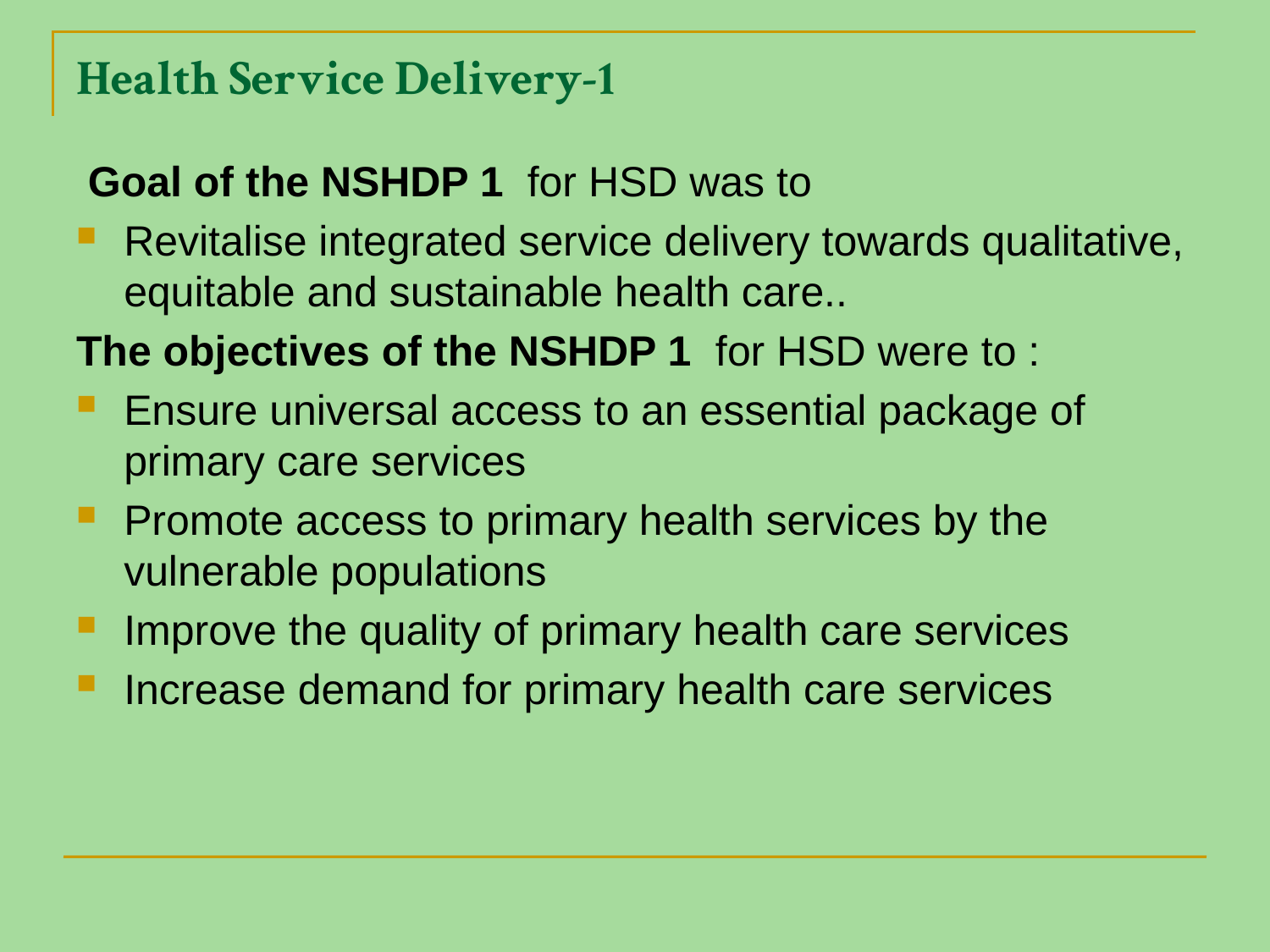

# Health Service Delivery-1
 Goal of the NSHDP 1  for HSD was to
Revitalise integrated service delivery towards qualitative, equitable and sustainable health care..
The objectives of the NSHDP 1  for HSD were to :
Ensure universal access to an essential package of primary care services
Promote access to primary health services by the vulnerable populations
Improve the quality of primary health care services
Increase demand for primary health care services